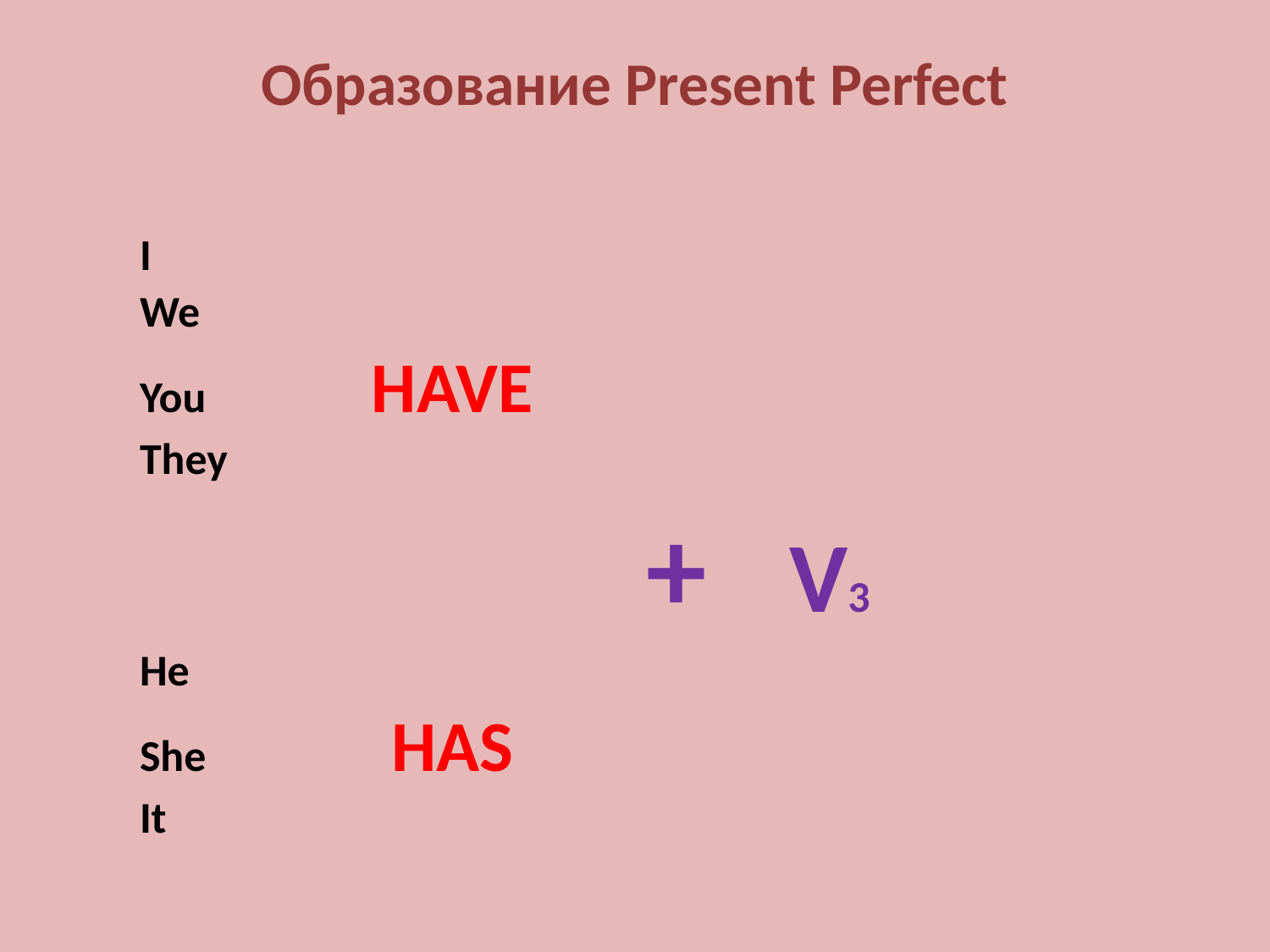

# Образование Present Perfect
I
We
You                HAVE
They
                                            +   V3
He
She                  HAS
It